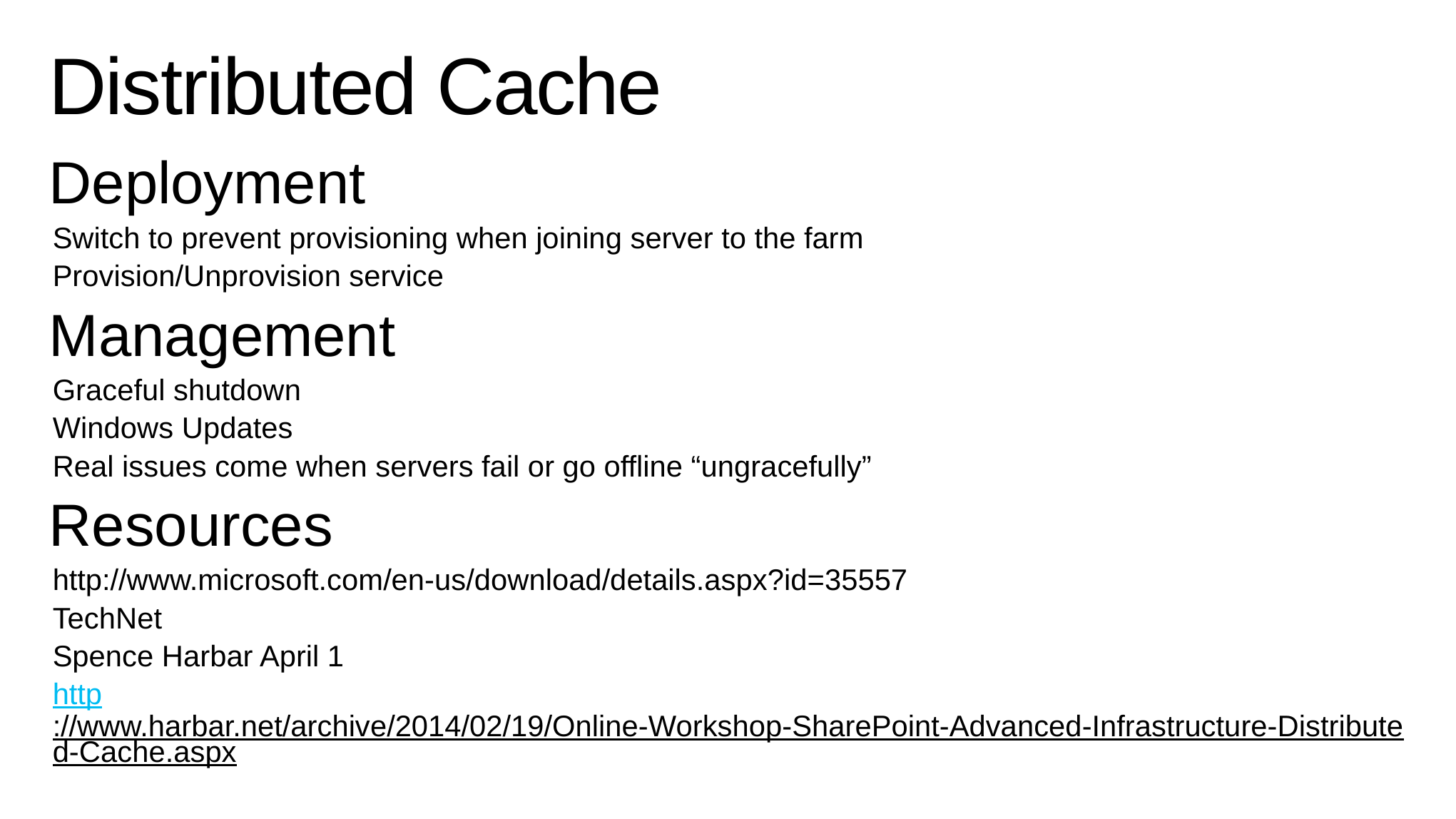

# Distributed Cache
Deployment
Switch to prevent provisioning when joining server to the farm
Provision/Unprovision service
Management
Graceful shutdown
Windows Updates
Real issues come when servers fail or go offline “ungracefully”
Resources
http://www.microsoft.com/en-us/download/details.aspx?id=35557
TechNet
Spence Harbar April 1
http://www.harbar.net/archive/2014/02/19/Online-Workshop-SharePoint-Advanced-Infrastructure-Distributed-Cache.aspx